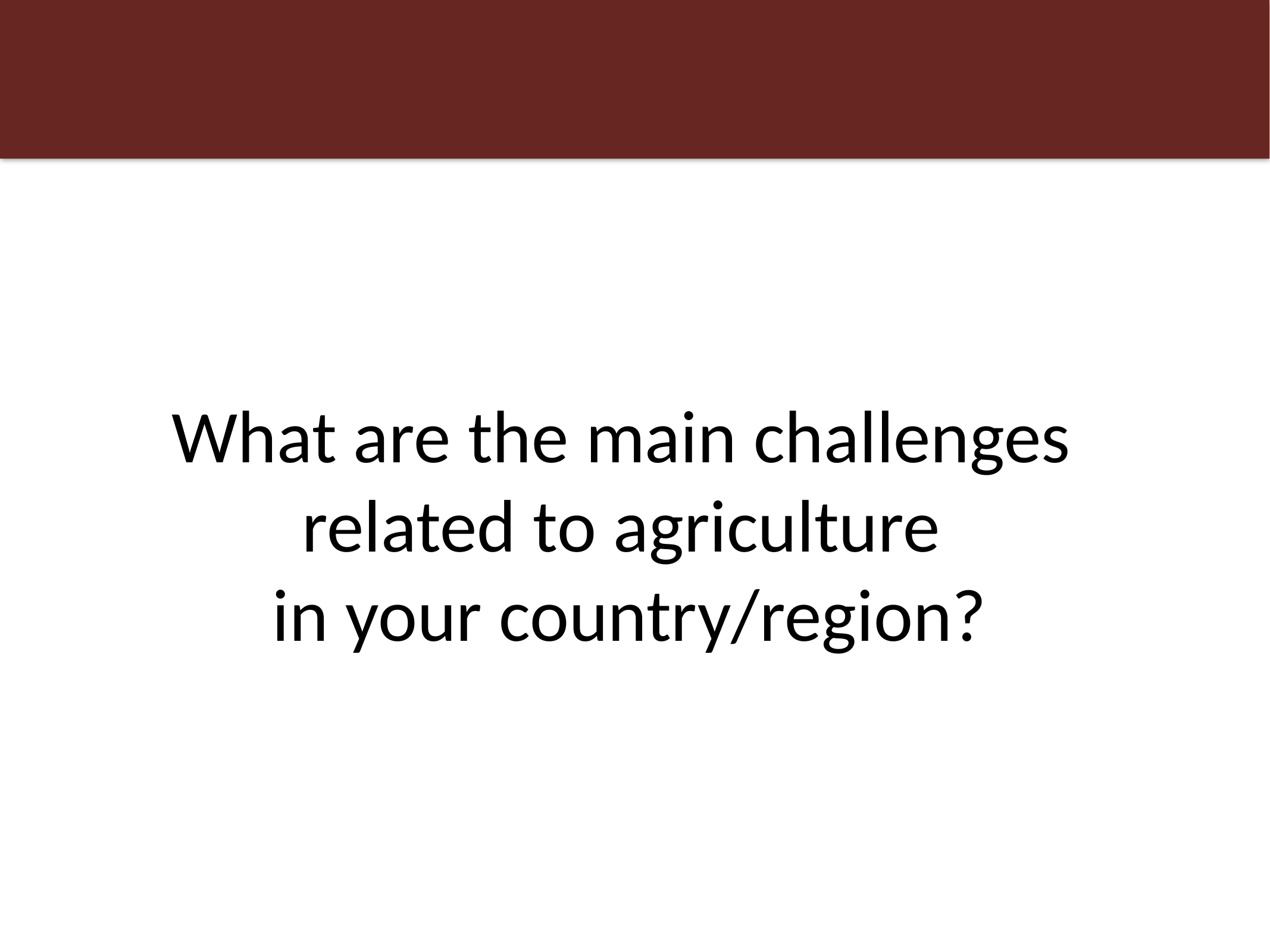

What are the main challenges
related to agriculture
in your country/region?